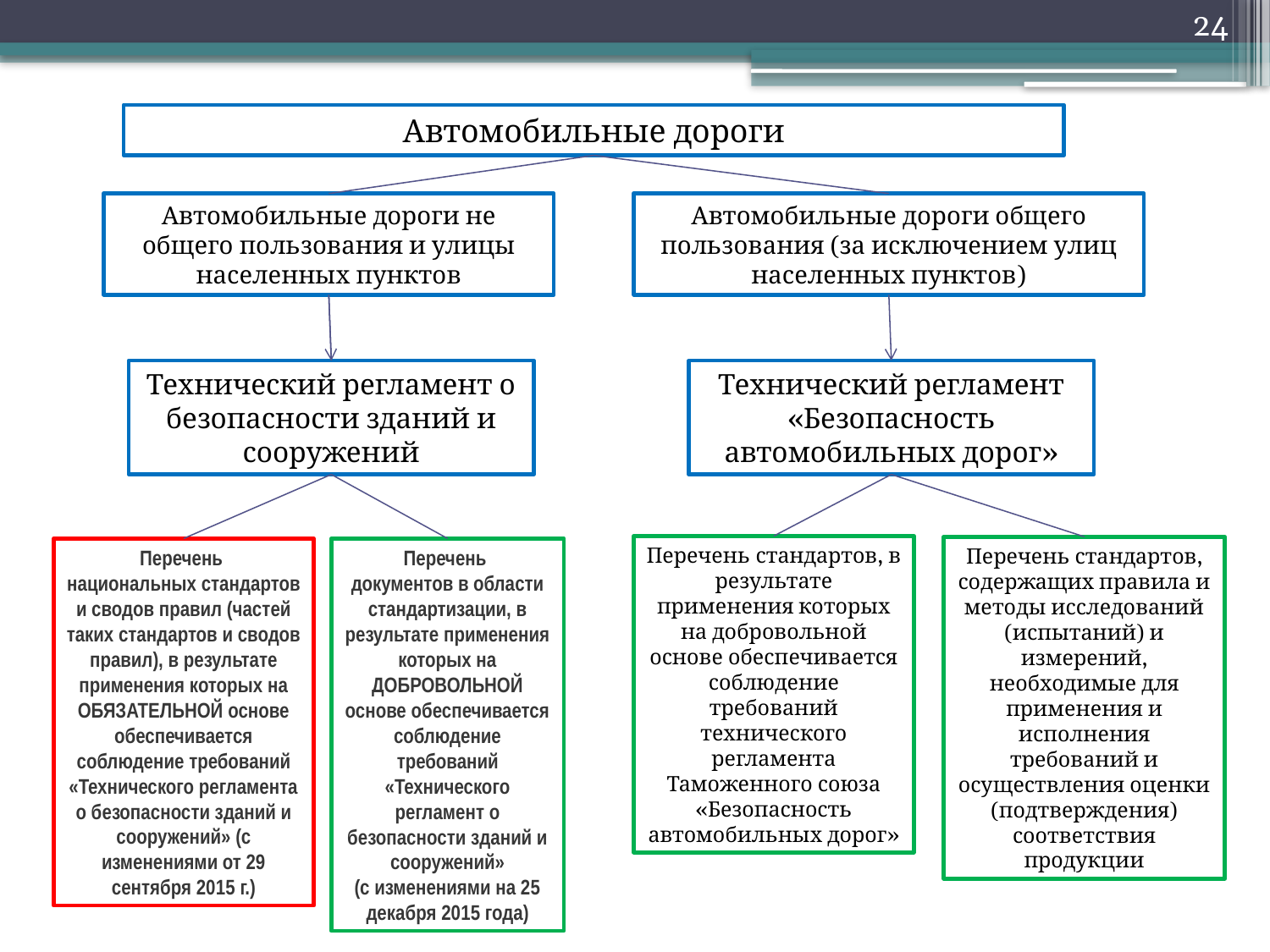

24
Автомобильные дороги
Автомобильные дороги не общего пользования и улицы населенных пунктов
Автомобильные дороги общего пользования (за исключением улиц населенных пунктов)
Технический регламент о безопасности зданий и сооружений
Технический регламент «Безопасность автомобильных дорог»
Перечень стандартов, в результате применения которых на добровольной основе обеспечивается соблюдение требований технического регламента Таможенного союза «Безопасность автомобильных дорог»
Перечень стандартов, содержащих правила и методы исследований (испытаний) и измерений, необходимые для применения и исполнения требований и осуществления оценки (подтверждения) соответствия продукции
Перечень
национальных стандартов и сводов правил (частей таких стандартов и сводов правил), в результате применения которых на ОБЯЗАТЕЛЬНОЙ основе обеспечивается соблюдение требований «Технического регламента о безопасности зданий и сооружений» (с изменениями от 29 сентября 2015 г.)
Перечень
документов в области стандартизации, в результате применения которых на ДОБРОВОЛЬНОЙ основе обеспечивается соблюдение требований «Технического регламент о безопасности зданий и сооружений»
(с изменениями на 25 декабря 2015 года)